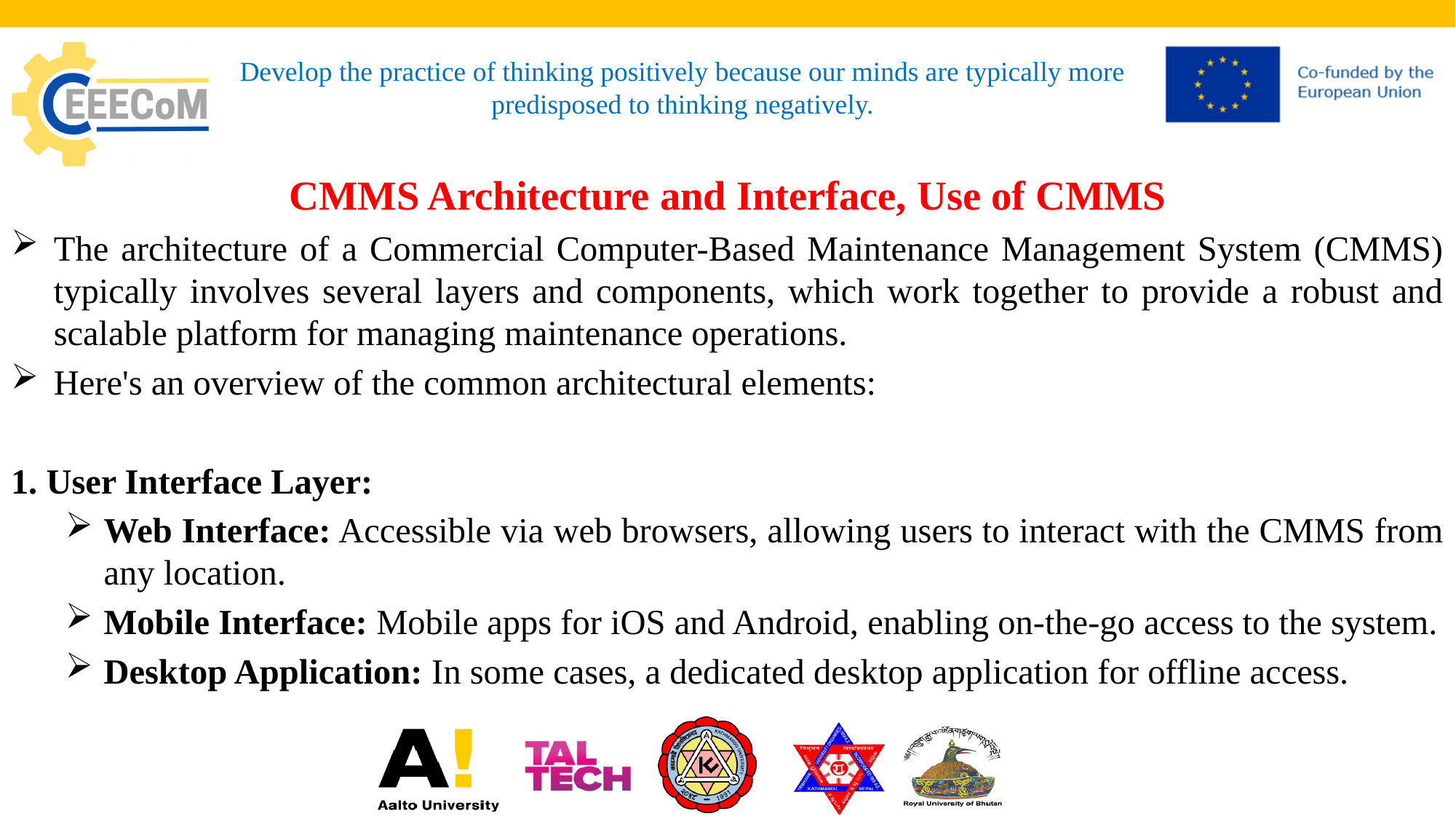

# Develop the practice of thinking positively because our minds are typically more predisposed to thinking negatively.
CMMS Architecture and Interface, Use of CMMS
The architecture of a Commercial Computer-Based Maintenance Management System (CMMS) typically involves several layers and components, which work together to provide a robust and scalable platform for managing maintenance operations.
Here's an overview of the common architectural elements:

1. User Interface Layer:
Web Interface: Accessible via web browsers, allowing users to interact with the CMMS from any location.
Mobile Interface: Mobile apps for iOS and Android, enabling on-the-go access to the system.
Desktop Application: In some cases, a dedicated desktop application for offline access.